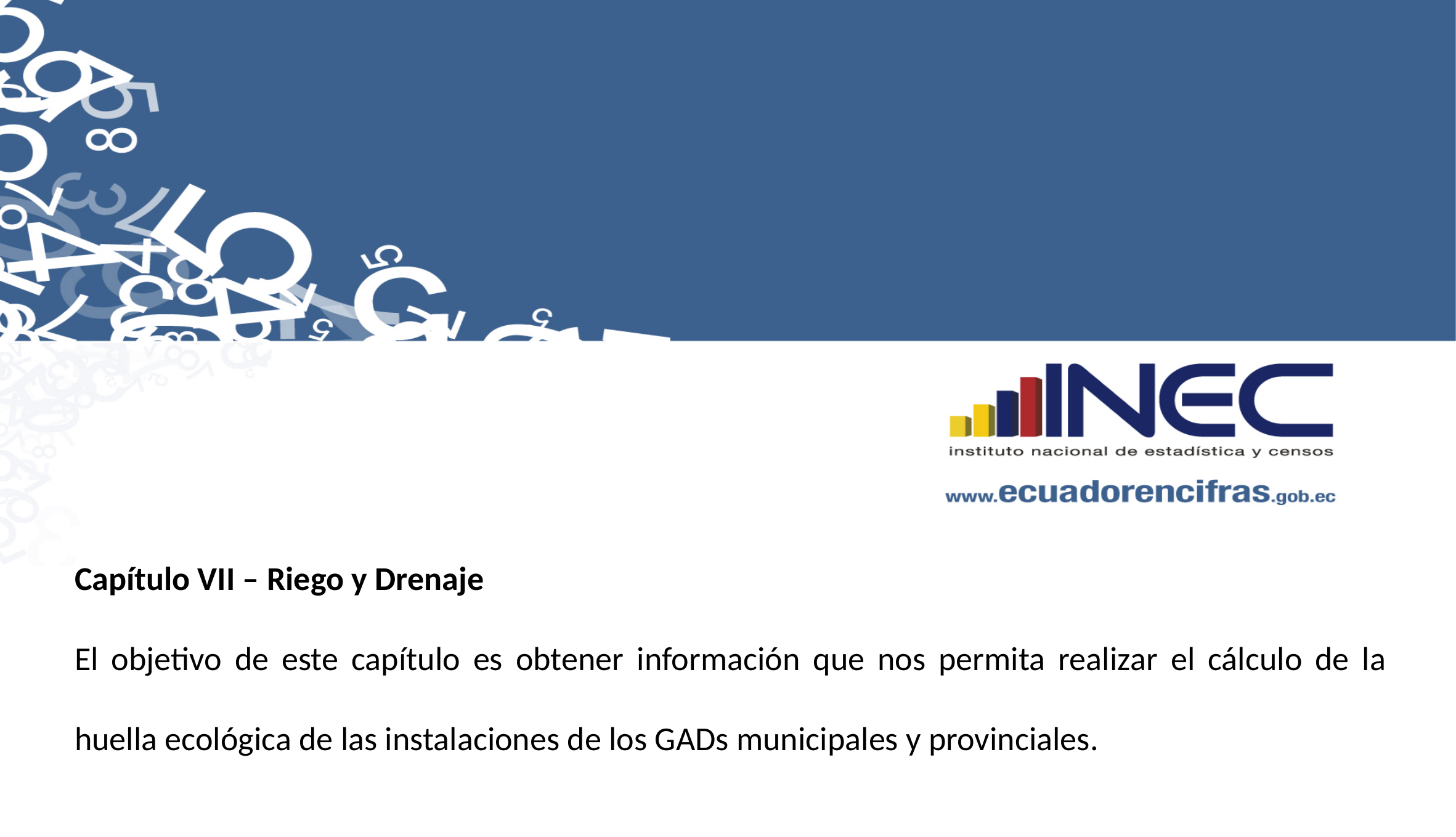

Capítulo VII – Riego y Drenaje
El objetivo de este capítulo es obtener información que nos permita realizar el cálculo de la huella ecológica de las instalaciones de los GADs municipales y provinciales.